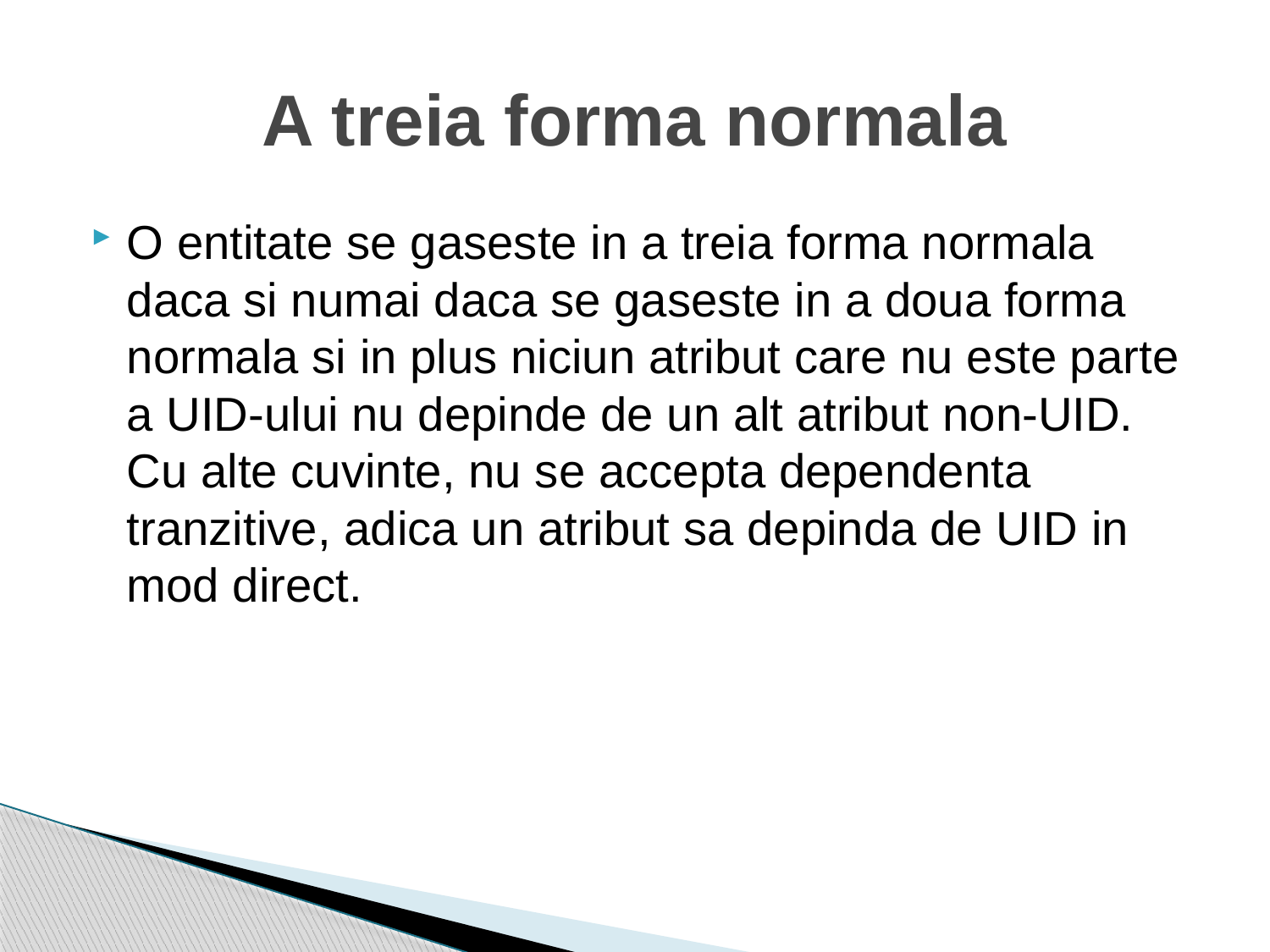

# A treia forma normala
O entitate se gaseste in a treia forma normala daca si numai daca se gaseste in a doua forma normala si in plus niciun atribut care nu este parte a UID-ului nu depinde de un alt atribut non-UID. Cu alte cuvinte, nu se accepta dependenta tranzitive, adica un atribut sa depinda de UID in mod direct.